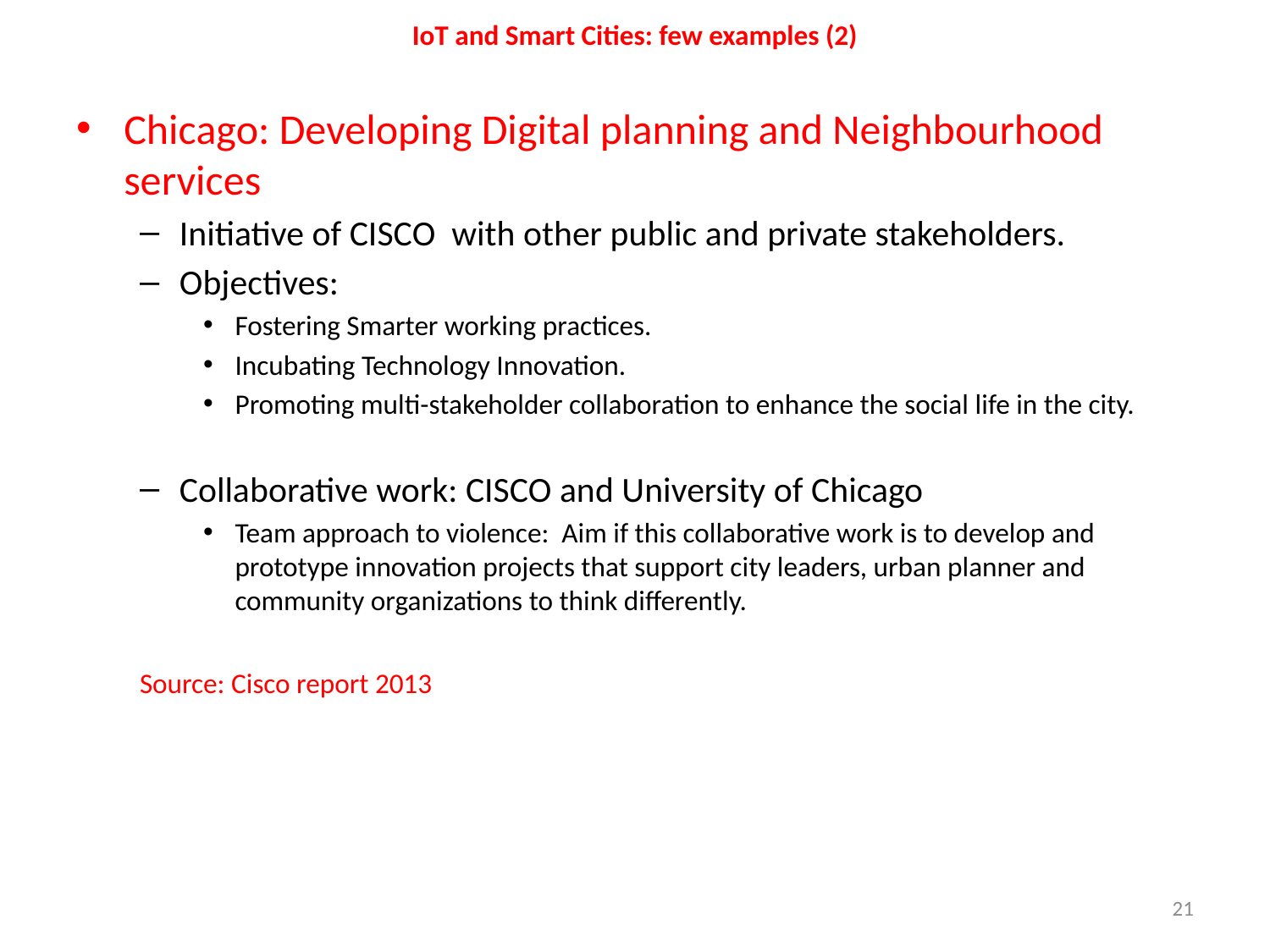

# IoT and Smart Cities: few examples (2)
Chicago: Developing Digital planning and Neighbourhood services
Initiative of CISCO  with other public and private stakeholders.
Objectives:
Fostering Smarter working practices.
Incubating Technology Innovation.
Promoting multi-stakeholder collaboration to enhance the social life in the city.

Collaborative work: CISCO and University of Chicago
Team approach to violence:  Aim if this collaborative work is to develop and prototype innovation projects that support city leaders, urban planner and community organizations to think differently.

Source: Cisco report 2013

21